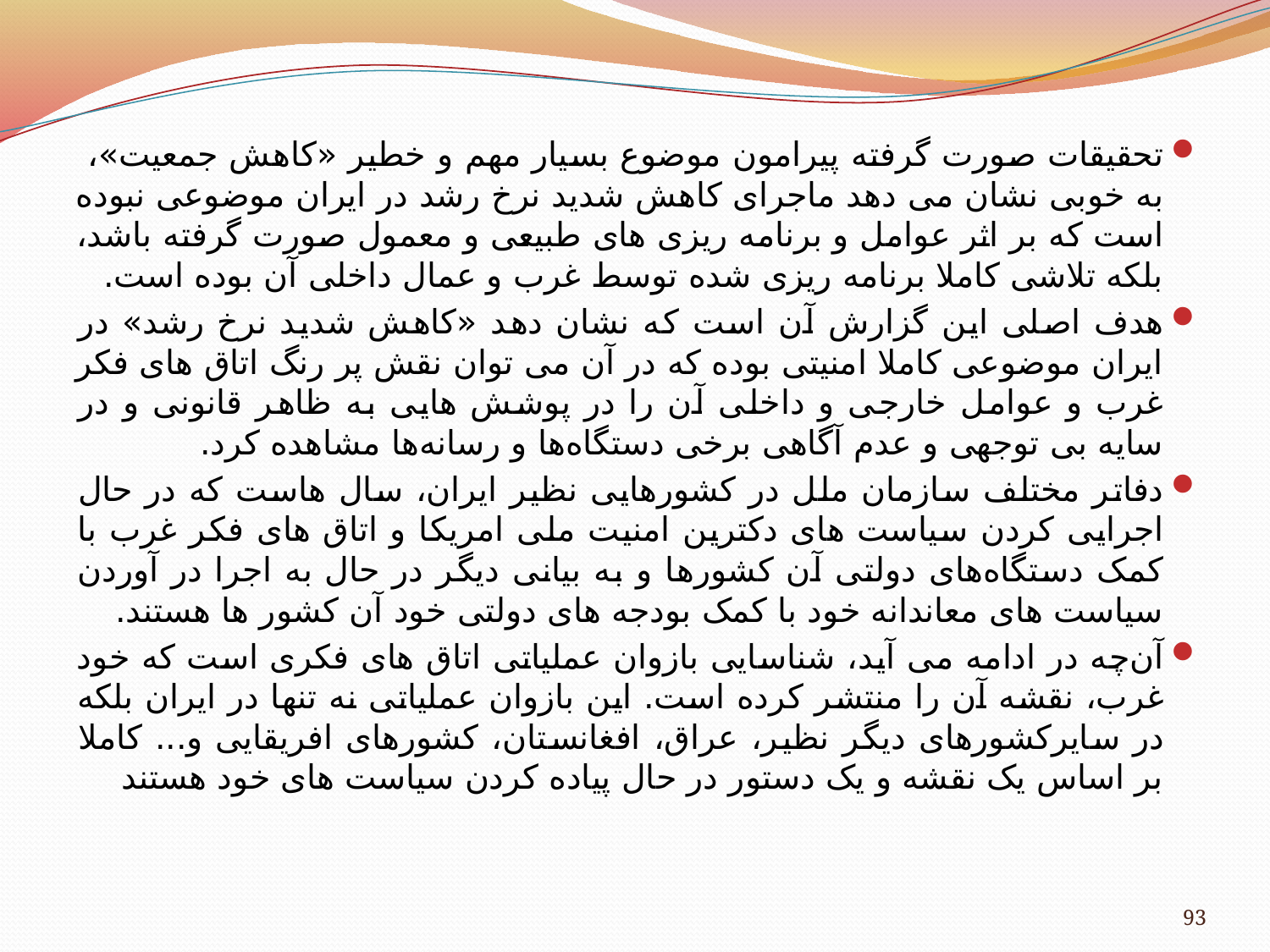

تحقیقات صورت گرفته پیرامون موضوع بسیار مهم و خطیر «کاهش جمعیت»،  به خوبی نشان می دهد ماجرای کاهش شدید نرخ رشد در ایران موضوعی نبوده است که بر اثر عوامل و برنامه ریزی های طبیعی و معمول صورت گرفته باشد، بلکه تلاشی کاملا برنامه ریزی شده توسط غرب و عمال داخلی آن بوده است.
هدف اصلی این گزارش آن است که نشان دهد «کاهش شدید نرخ رشد» در ایران موضوعی کاملا امنیتی بوده که در آن می توان نقش پر رنگ اتاق های فکر غرب و عوامل خارجی و داخلی آن را در پوشش هایی به ظاهر قانونی و در سایه بی توجهی و عدم آگاهی برخی دستگاه‌ها و رسانه‌ها مشاهده کرد.
دفاتر مختلف سازمان ملل در کشورهایی نظیر ایران، سال هاست که در حال اجرایی کردن سیاست های دکترین امنیت ملی امریکا و اتاق های فکر غرب با کمک دستگاه‌های دولتی آن کشورها و به بیانی دیگر در حال به اجرا در آوردن سیاست های معاندانه خود با کمک بودجه های دولتی خود آن کشور ها هستند.
آن‌چه در ادامه می آید، شناسایی بازوان عملیاتی اتاق های فکری است که خود غرب، نقشه آن را منتشر کرده است. این بازوان عملیاتی نه تنها در ایران بلکه در سایرکشورهای دیگر نظیر، عراق، افغانستان، کشورهای افریقایی و... کاملا بر اساس یک نقشه و یک دستور در حال پیاده کردن سیاست های خود هستند
93